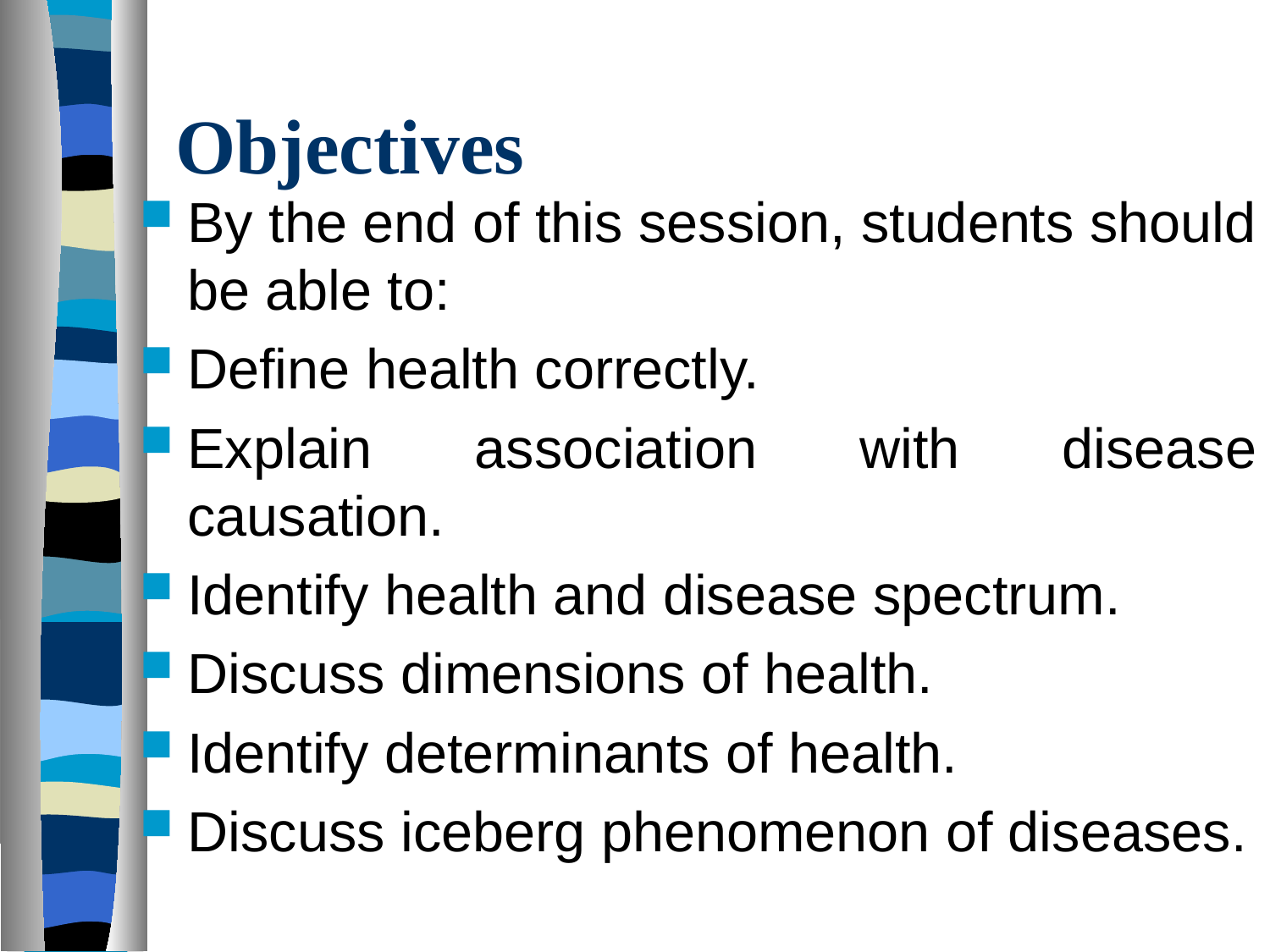

# Objectives
By the end of this session, students should be able to:
Define health correctly.
Explain association with disease causation.
Identify health and disease spectrum.
Discuss dimensions of health.
Identify determinants of health.
Discuss iceberg phenomenon of diseases.